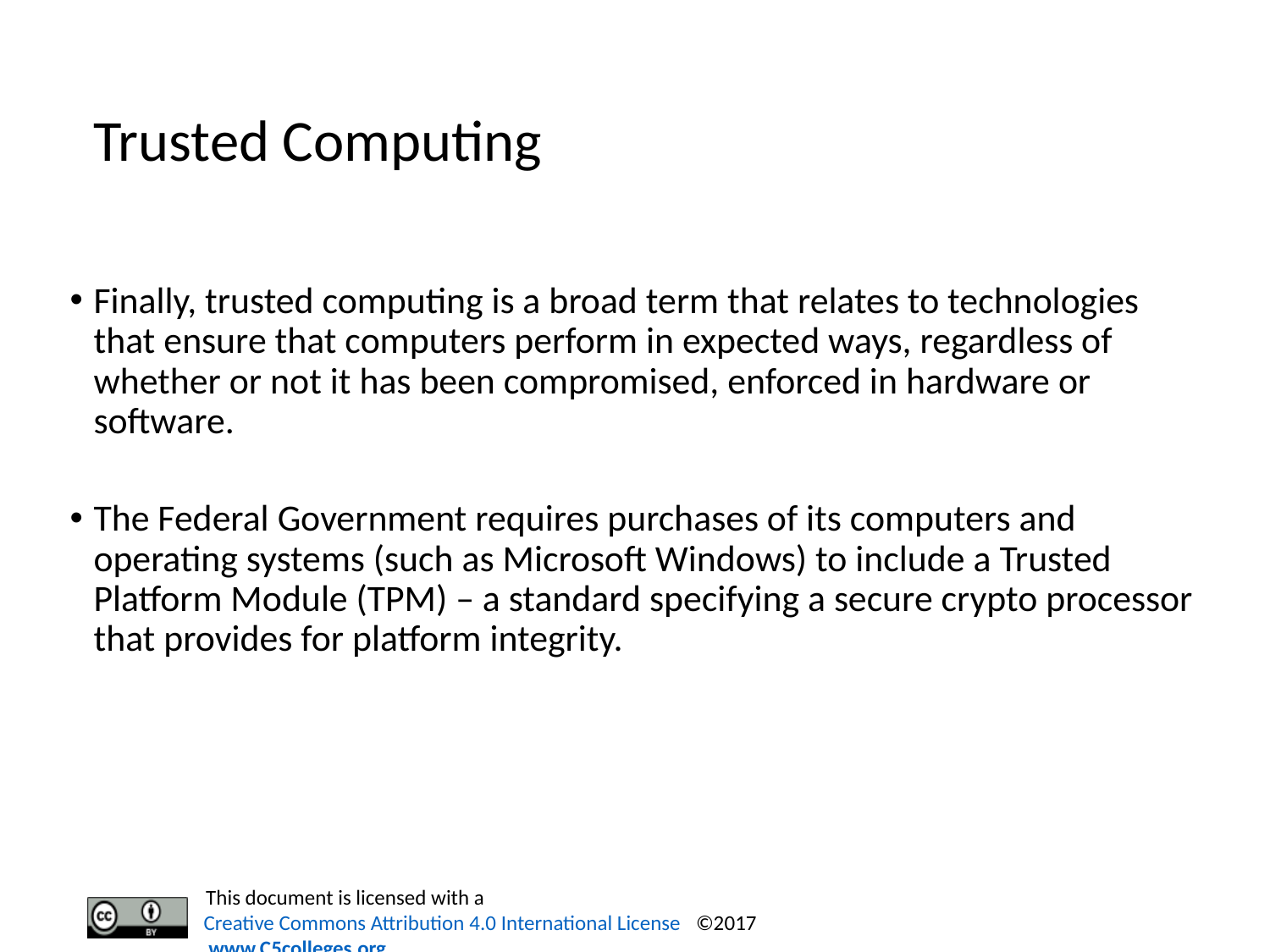

# Trusted Computing
Finally, trusted computing is a broad term that relates to technologies that ensure that computers perform in expected ways, regardless of whether or not it has been compromised, enforced in hardware or software.
The Federal Government requires purchases of its computers and operating systems (such as Microsoft Windows) to include a Trusted Platform Module (TPM) – a standard specifying a secure crypto processor that provides for platform integrity.